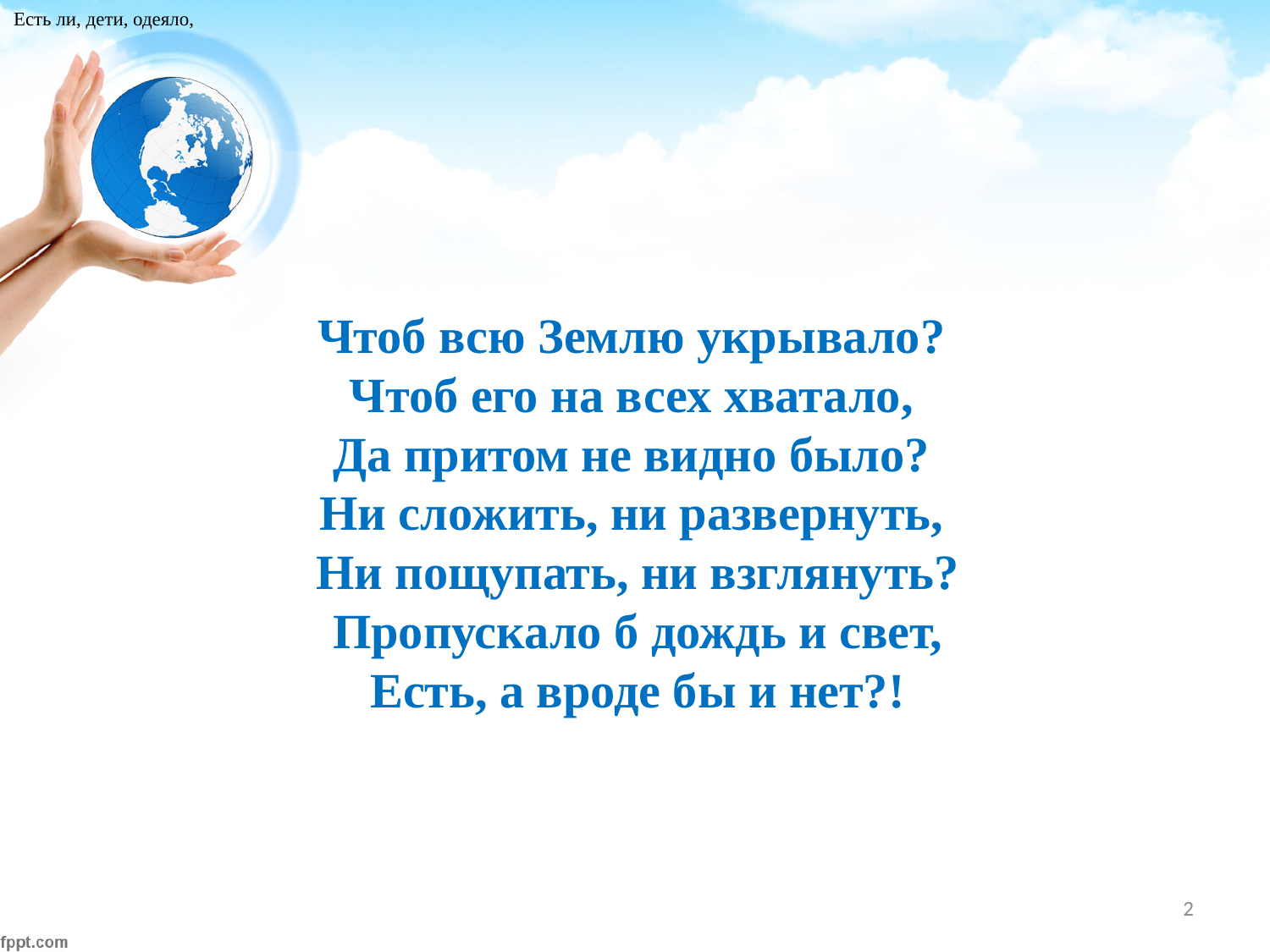

Есть ли, дети, одеяло,
Чтоб всю Землю укрывало?
Чтоб его на всех хватало,
Да притом не видно было?
Ни сложить, ни развернуть,
 Ни пощупать, ни взглянуть?
 Пропускало б дождь и свет,
 Есть, а вроде бы и нет?!

2